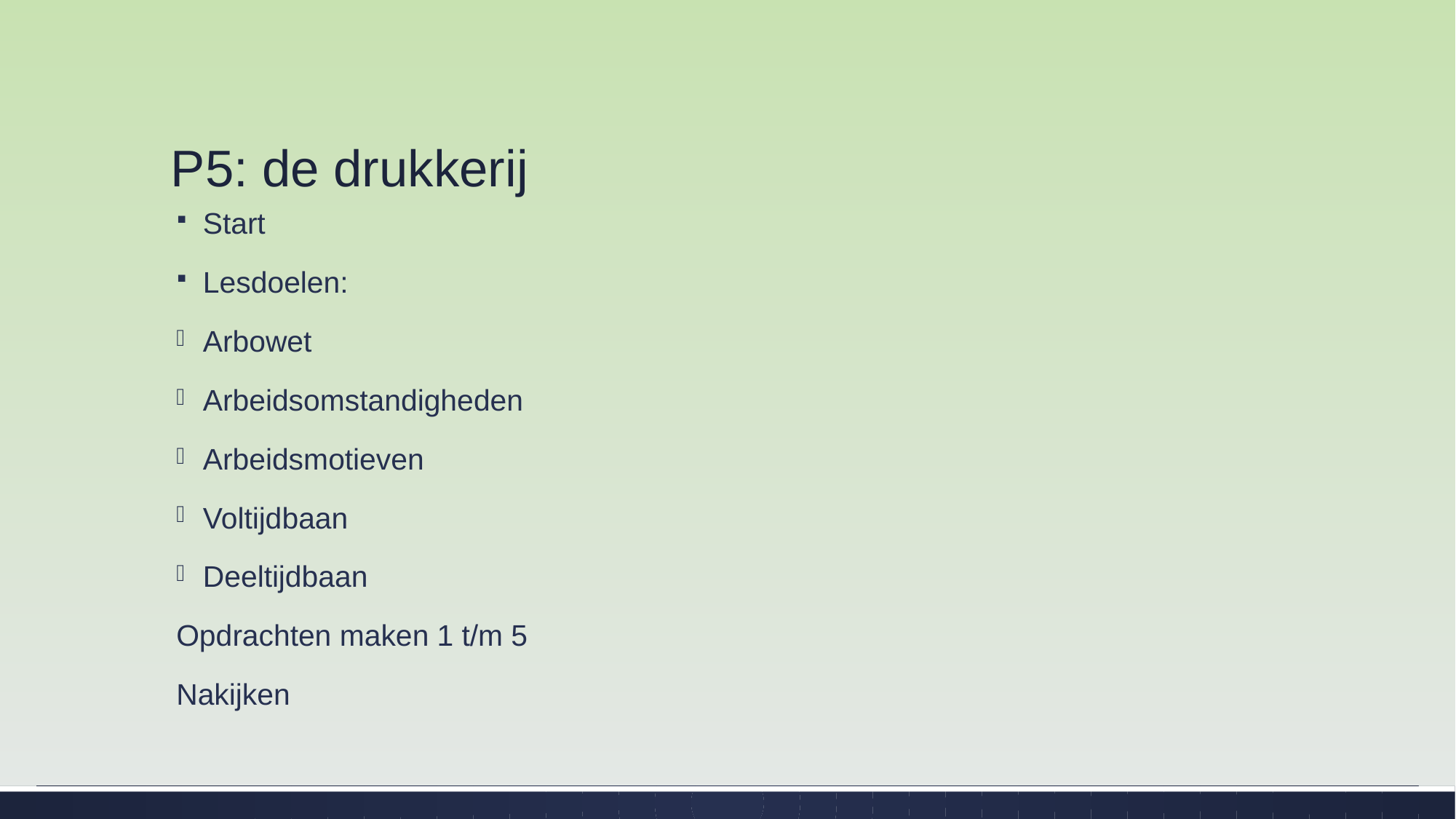

# P5: de drukkerij
Start
Lesdoelen:
Arbowet
Arbeidsomstandigheden
Arbeidsmotieven
Voltijdbaan
Deeltijdbaan
Opdrachten maken 1 t/m 5
Nakijken